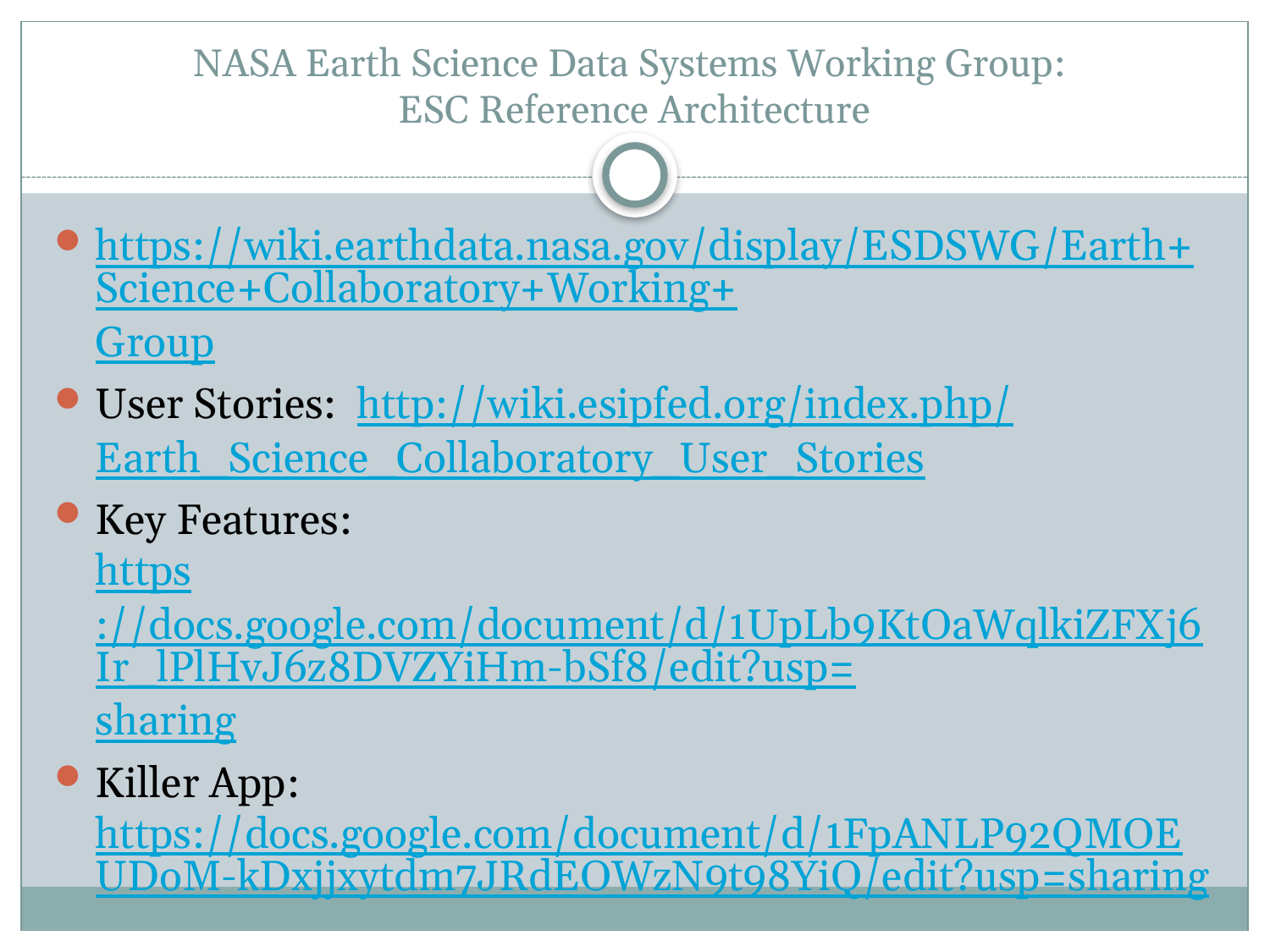

# NASA Earth Science Data Systems Working Group: ESC Reference Architecture
https://wiki.earthdata.nasa.gov/display/ESDSWG/Earth+Science+Collaboratory+Working+Group
User Stories:  http://wiki.esipfed.org/index.php/Earth_Science_Collaboratory_User_Stories
Key Features:
https://docs.google.com/document/d/1UpLb9KtOaWqlkiZFXj6Ir_lPlHvJ6z8DVZYiHm-bSf8/edit?usp=sharing
Killer App:
https://docs.google.com/document/d/1FpANLP92QMOEUDoM-kDxjjxytdm7JRdEOWzN9t98YiQ/edit?usp=sharing